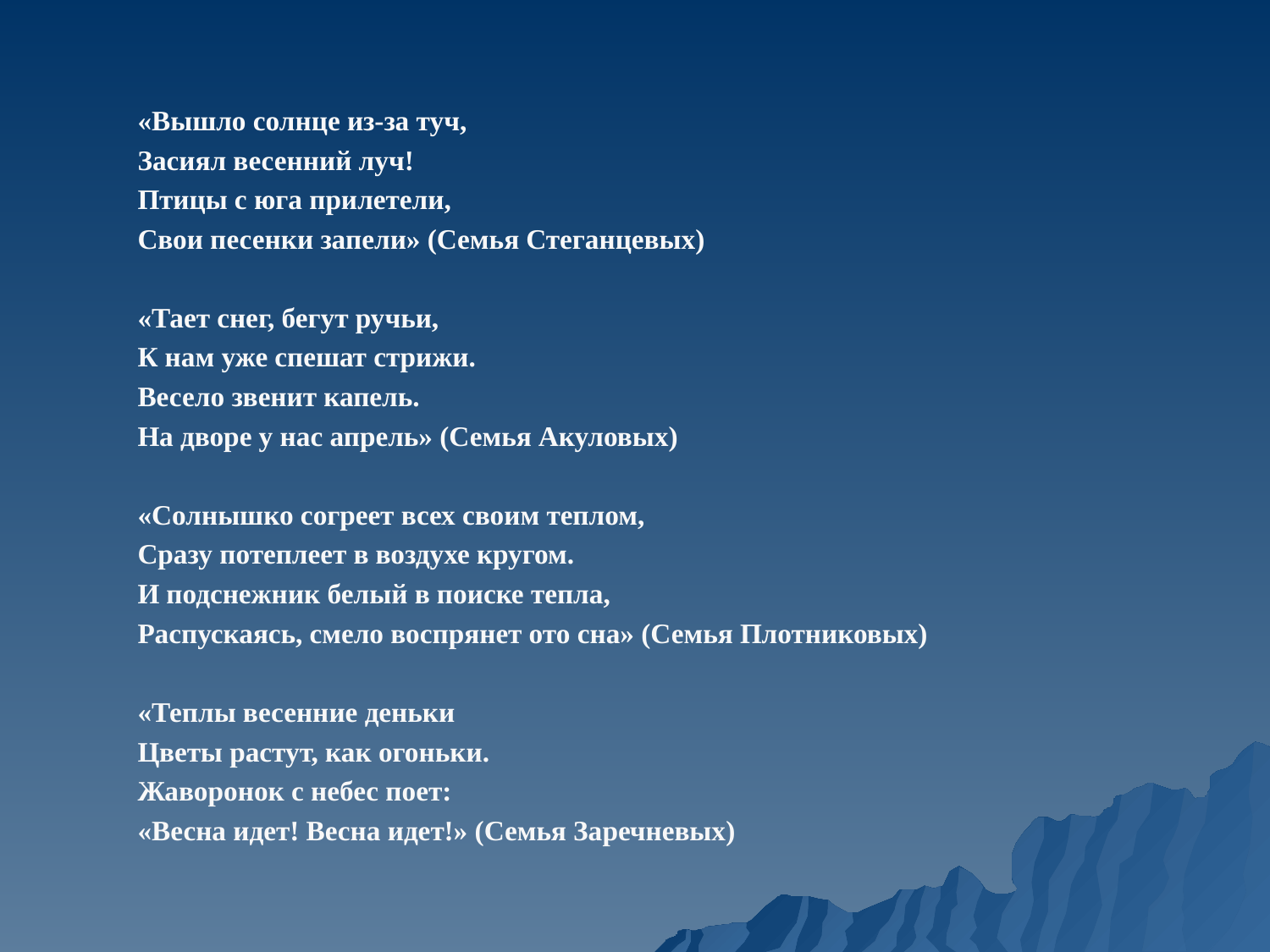

#
«Вышло солнце из-за туч,
Засиял весенний луч!
Птицы с юга прилетели,
Свои песенки запели» (Семья Стеганцевых)

«Тает снег, бегут ручьи,
К нам уже спешат стрижи.
Весело звенит капель.
На дворе у нас апрель» (Семья Акуловых)

«Солнышко согреет всех своим теплом,
Сразу потеплеет в воздухе кругом.
И подснежник белый в поиске тепла,
Распускаясь, смело воспрянет ото сна» (Семья Плотниковых)

«Теплы весенние деньки
Цветы растут, как огоньки.
Жаворонок с небес поет:
«Весна идет! Весна идет!» (Семья Заречневых)